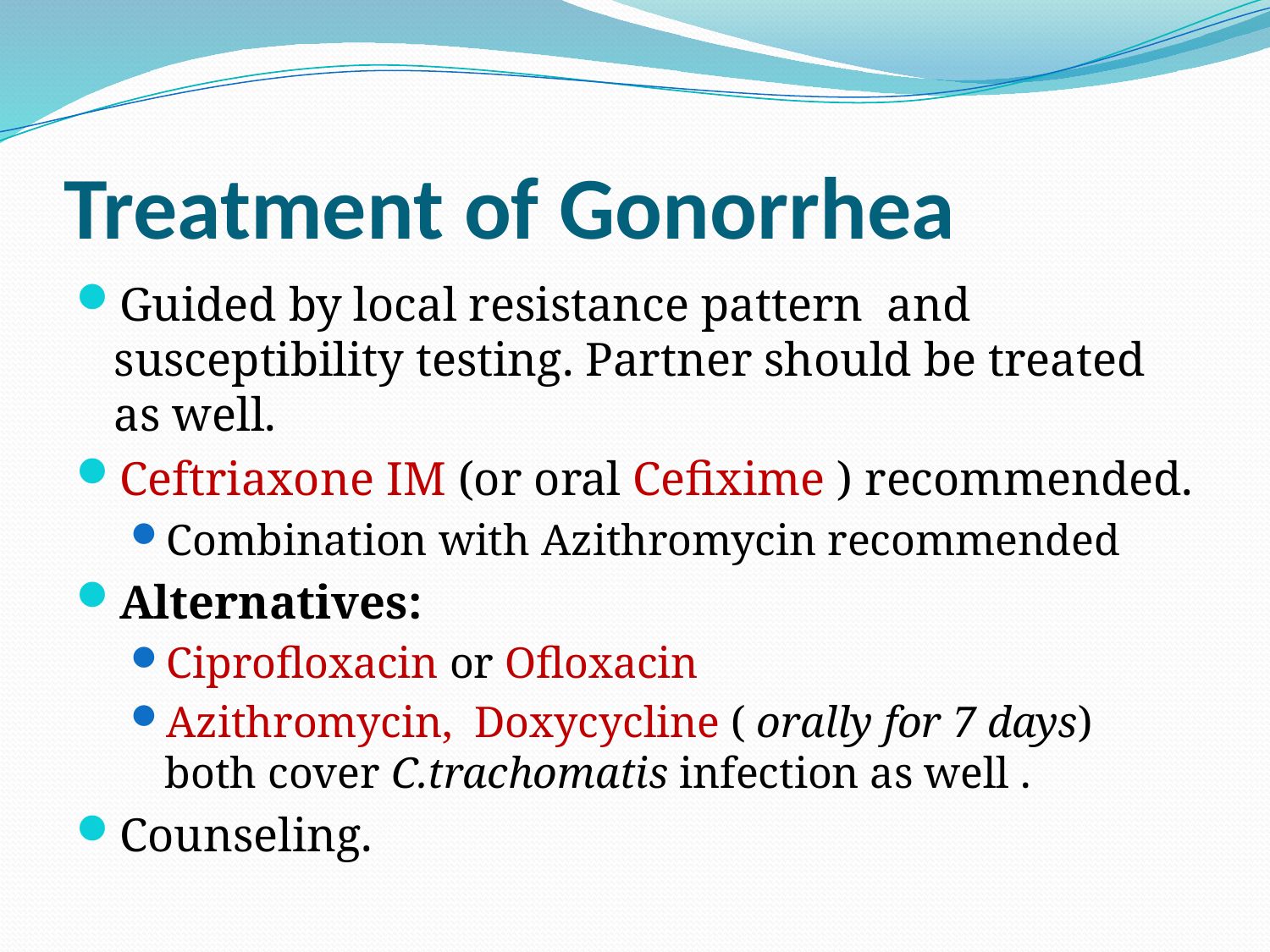

# Treatment of Gonorrhea
Guided by local resistance pattern  and susceptibility testing. Partner should be treated as well.
Ceftriaxone IM (or oral Cefixime ) recommended.
Combination with Azithromycin recommended
Alternatives:
Ciprofloxacin or Ofloxacin
Azithromycin,  Doxycycline ( orally for 7 days) both cover C.trachomatis infection as well .
Counseling.